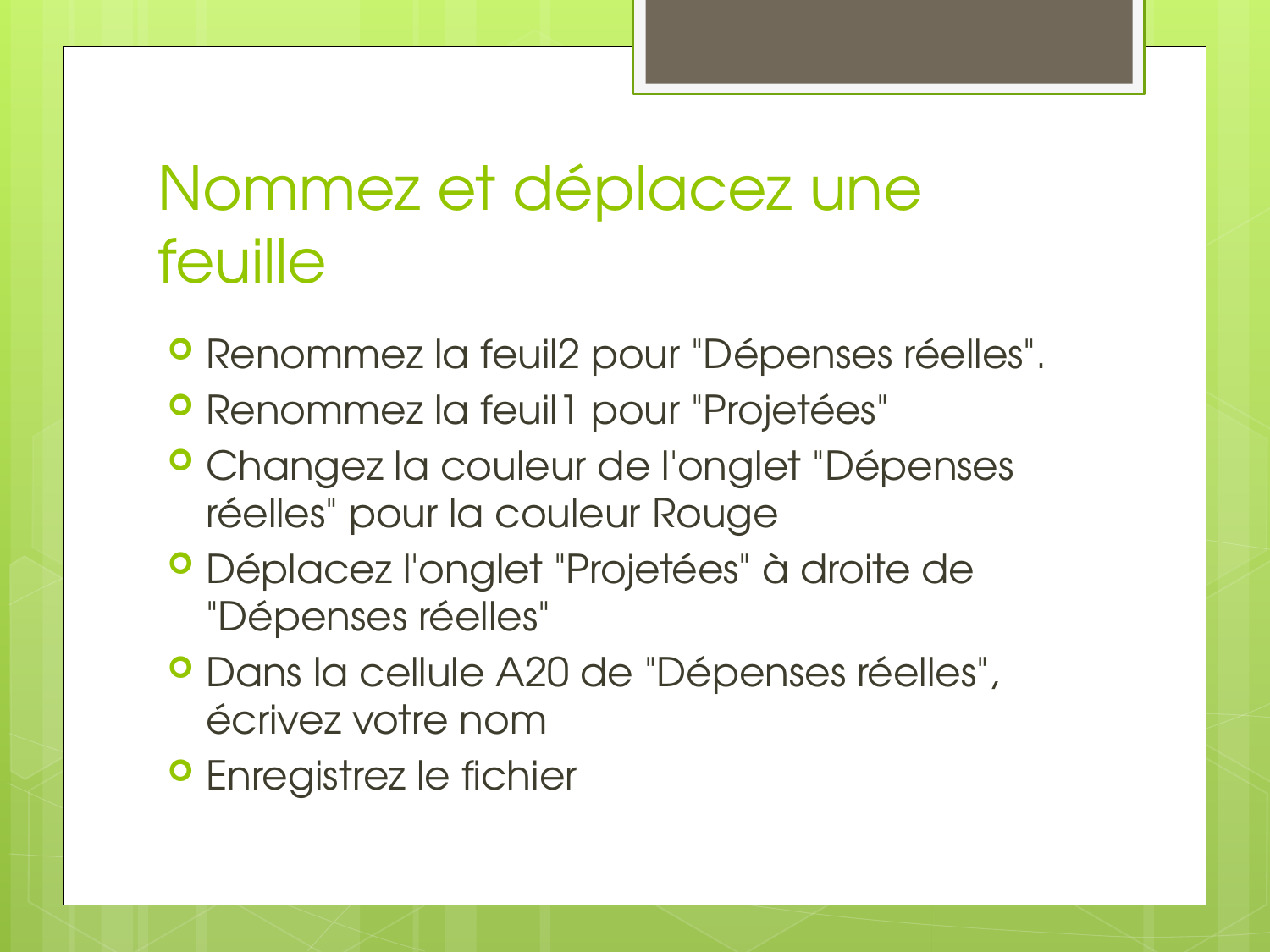

# Nommez et déplacez une feuille
Renommez la feuil2 pour "Dépenses réelles".
Renommez la feuil1 pour "Projetées"
Changez la couleur de l'onglet "Dépenses réelles" pour la couleur Rouge
Déplacez l'onglet "Projetées" à droite de "Dépenses réelles"
Dans la cellule A20 de "Dépenses réelles", écrivez votre nom
Enregistrez le fichier